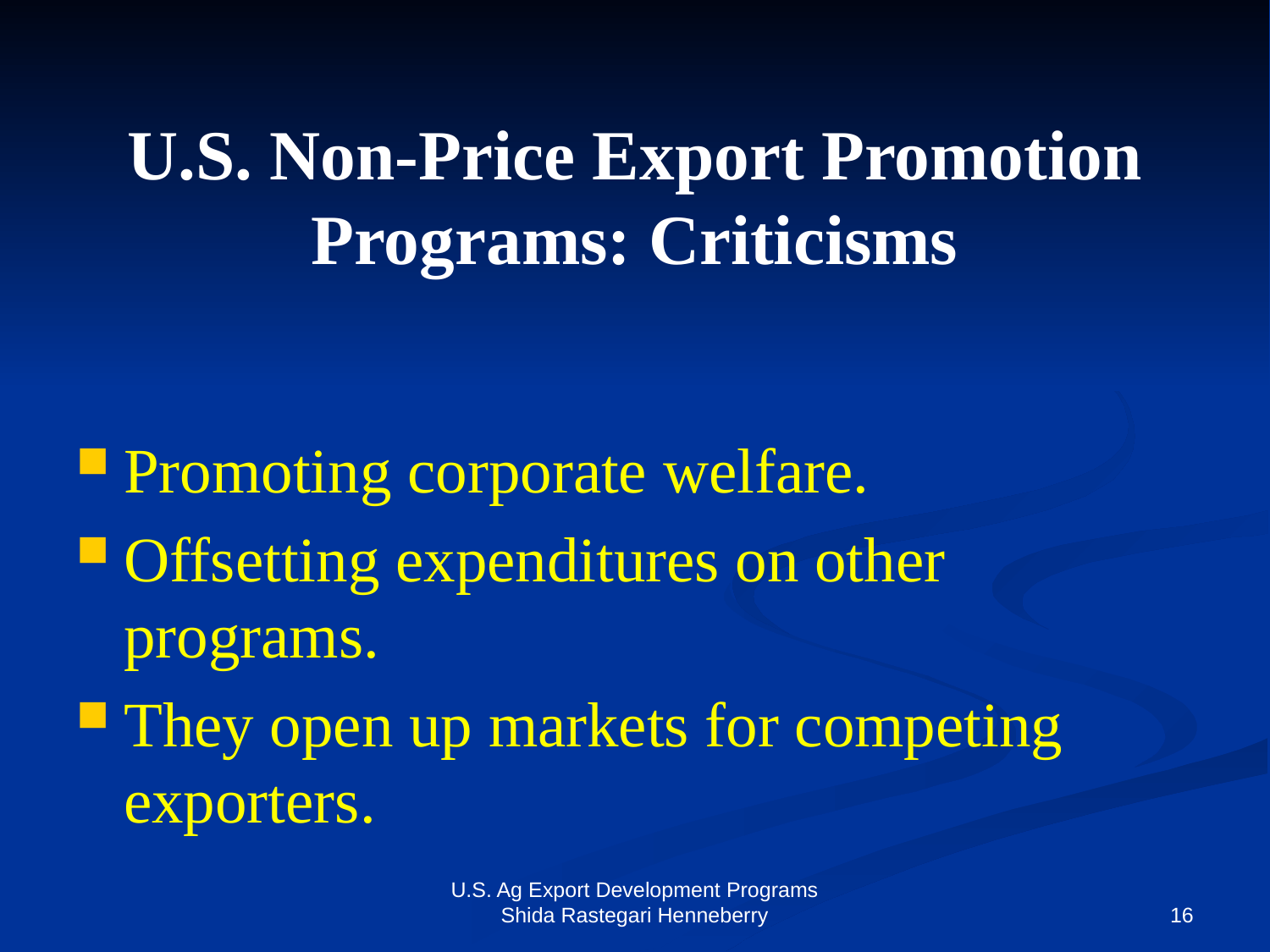

# U.S. Non-Price Export Promotion Programs: Criticisms
Promoting corporate welfare.
Offsetting expenditures on other programs.
They open up markets for competing exporters.

U.S. Ag Export Development Programs Shida Rastegari Henneberry
16